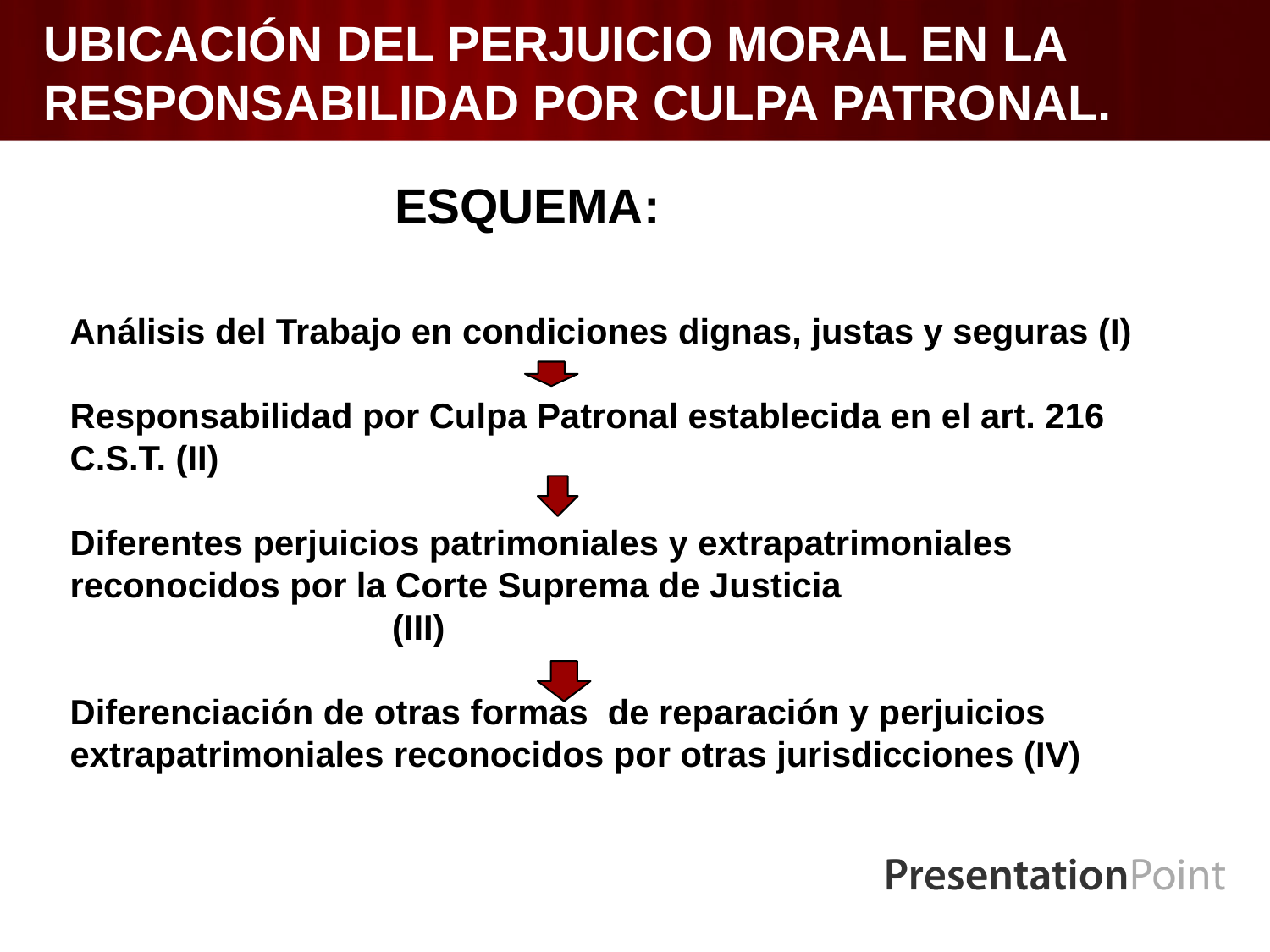

# UBICACIÓN DEL PERJUICIO MORAL EN LA RESPONSABILIDAD POR CULPA PATRONAL.
ESQUEMA:
Análisis del Trabajo en condiciones dignas, justas y seguras (I)

Responsabilidad por Culpa Patronal establecida en el art. 216 C.S.T. (II)

Diferentes perjuicios patrimoniales y extrapatrimoniales  reconocidos por la Corte Suprema de Justicia				       (III)

Diferenciación de otras formas  de reparación y perjuicios extrapatrimoniales reconocidos por otras jurisdicciones (IV)